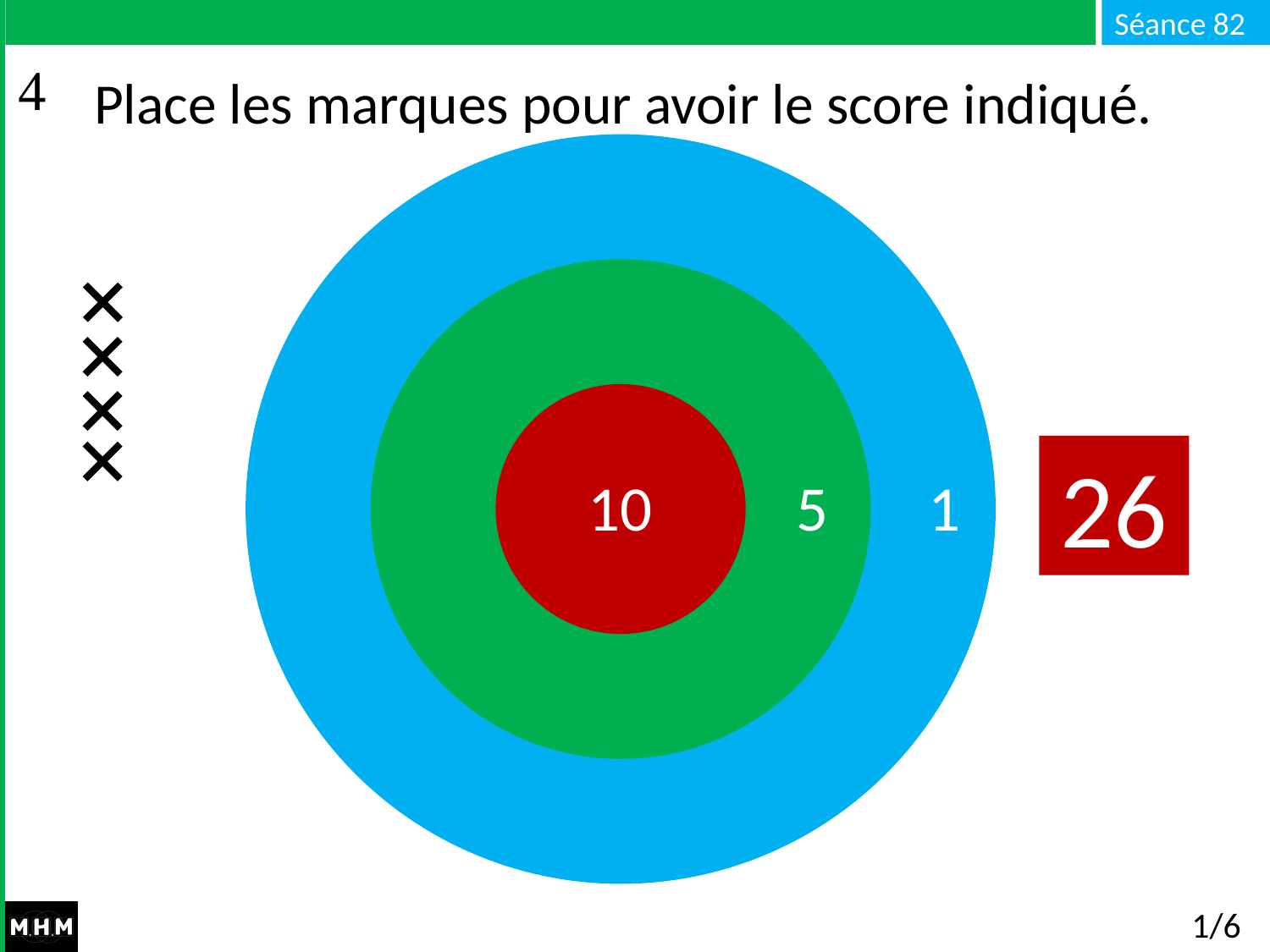

# Place les marques pour avoir le score indiqué.

26
10          5       1
1/6